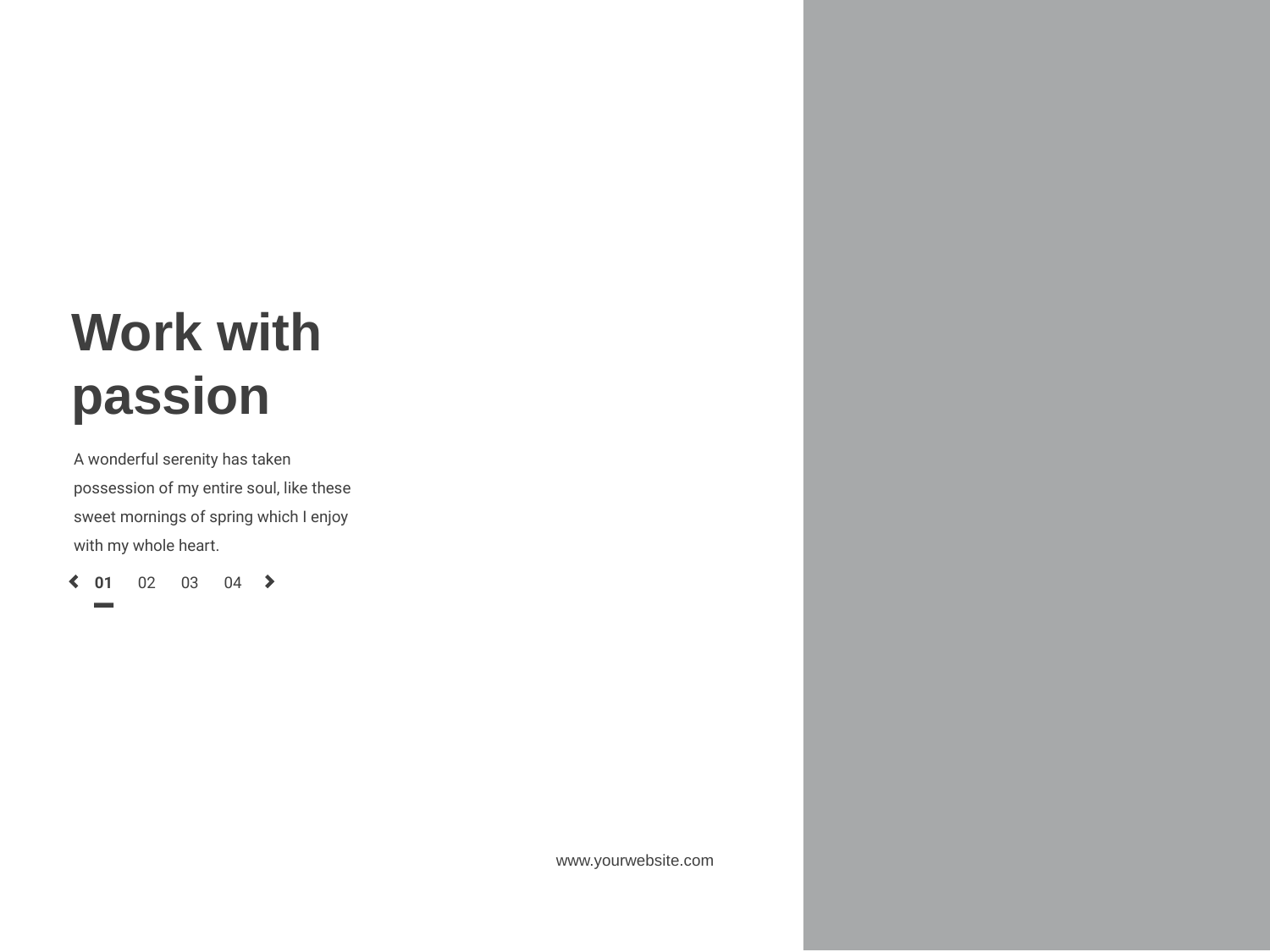

Work with
passion
A wonderful serenity has taken possession of my entire soul, like these sweet mornings of spring which I enjoy with my whole heart.

01
02
03
04

www.yourwebsite.com